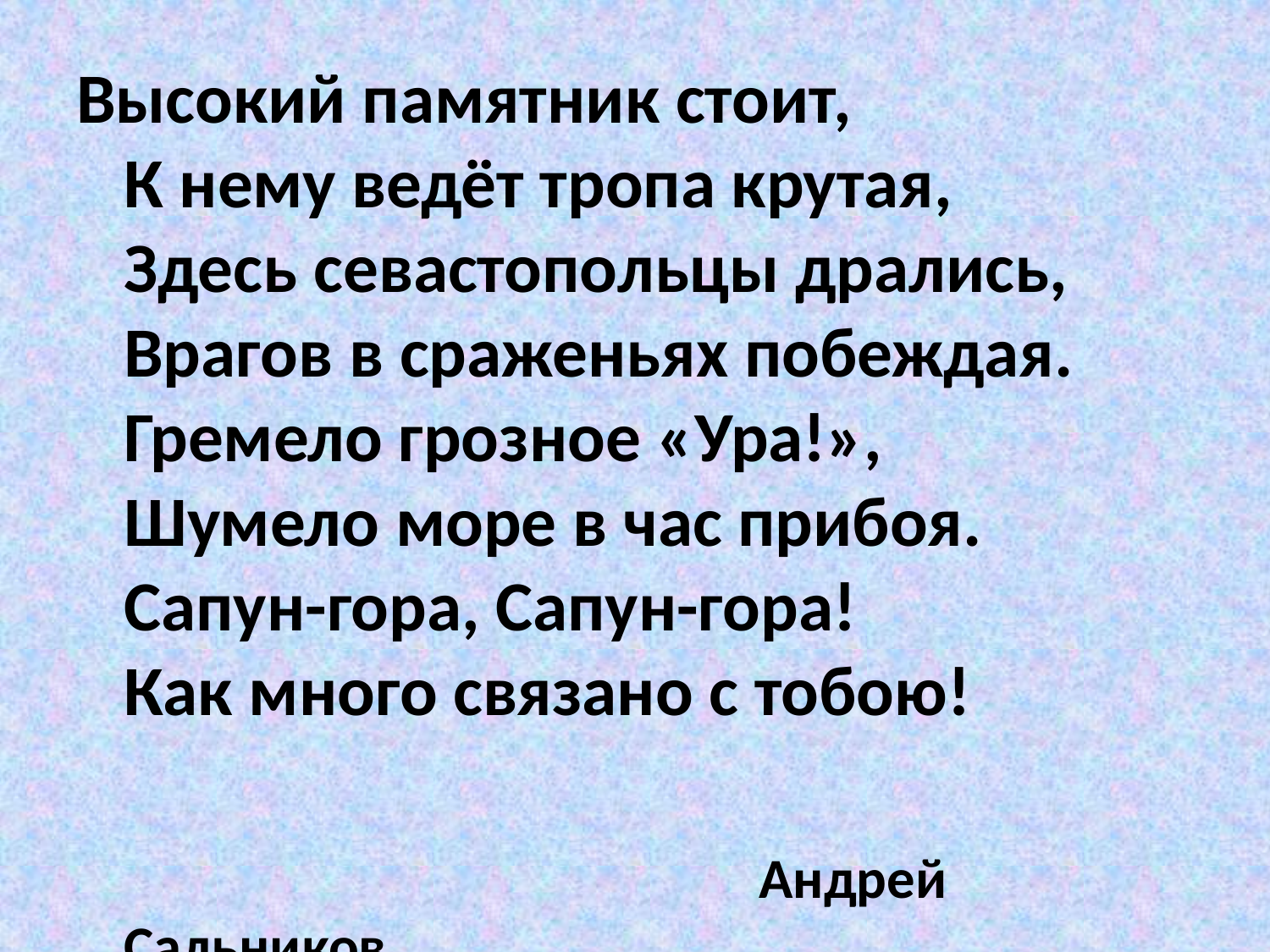

#
Высокий памятник стоит, 
К нему ведёт тропа крутая, 
Здесь севастопольцы дрались, 
Врагов в сраженьях побеждая. 
Гремело грозное «Ура!», 
Шумело море в час прибоя. 
Сапун-гора, Сапун-гора! 
Как много связано с тобою!

						Андрей Сальников